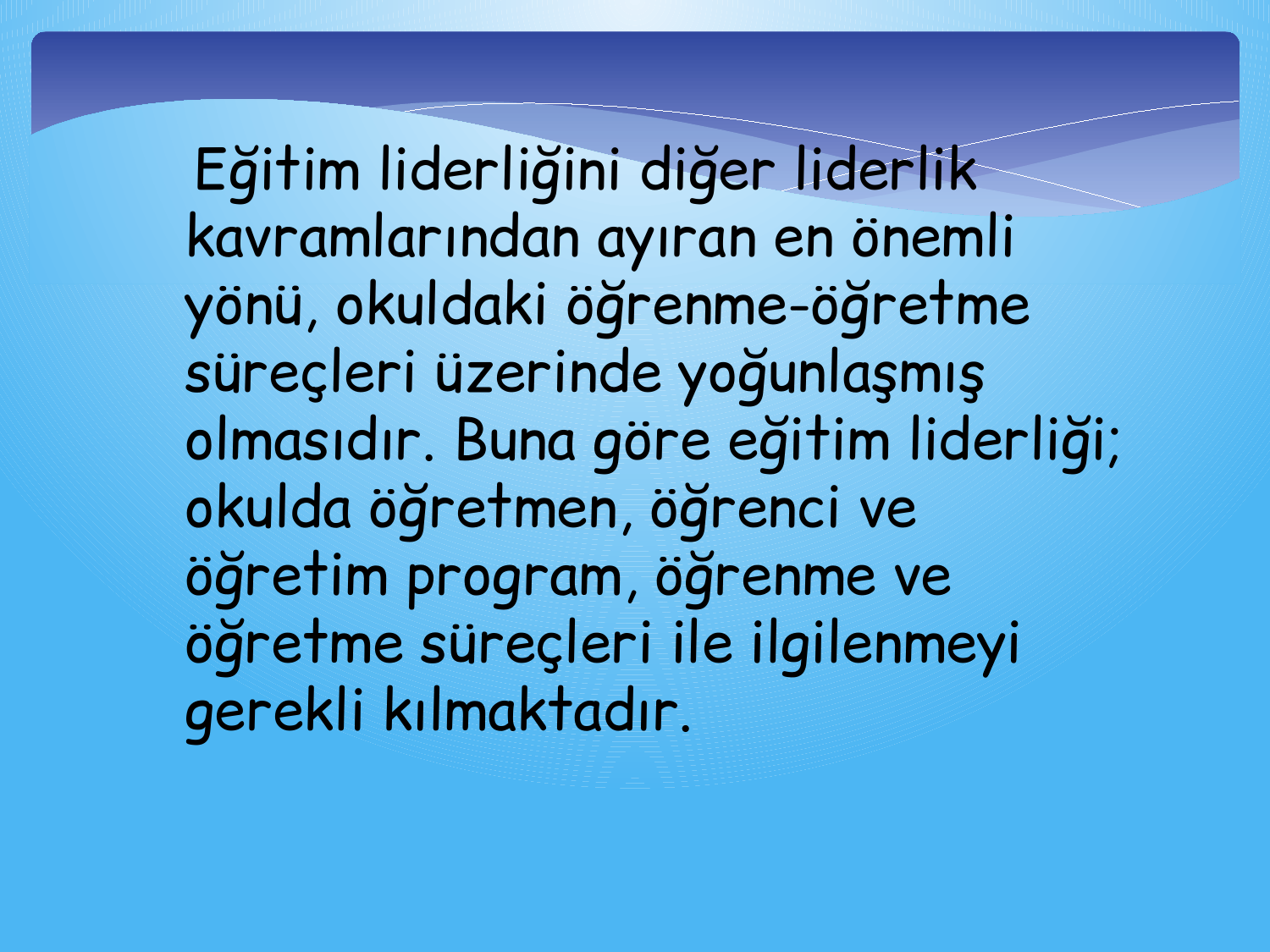

Eğitim liderliğini diğer liderlik kavramlarından ayıran en önemli yönü, okuldaki öğrenme-öğretme süreçleri üzerinde yoğunlaşmış olmasıdır. Buna göre eğitim liderliği; okulda öğretmen, öğrenci ve öğretim program, öğrenme ve öğretme süreçleri ile ilgilenmeyi gerekli kılmaktadır.